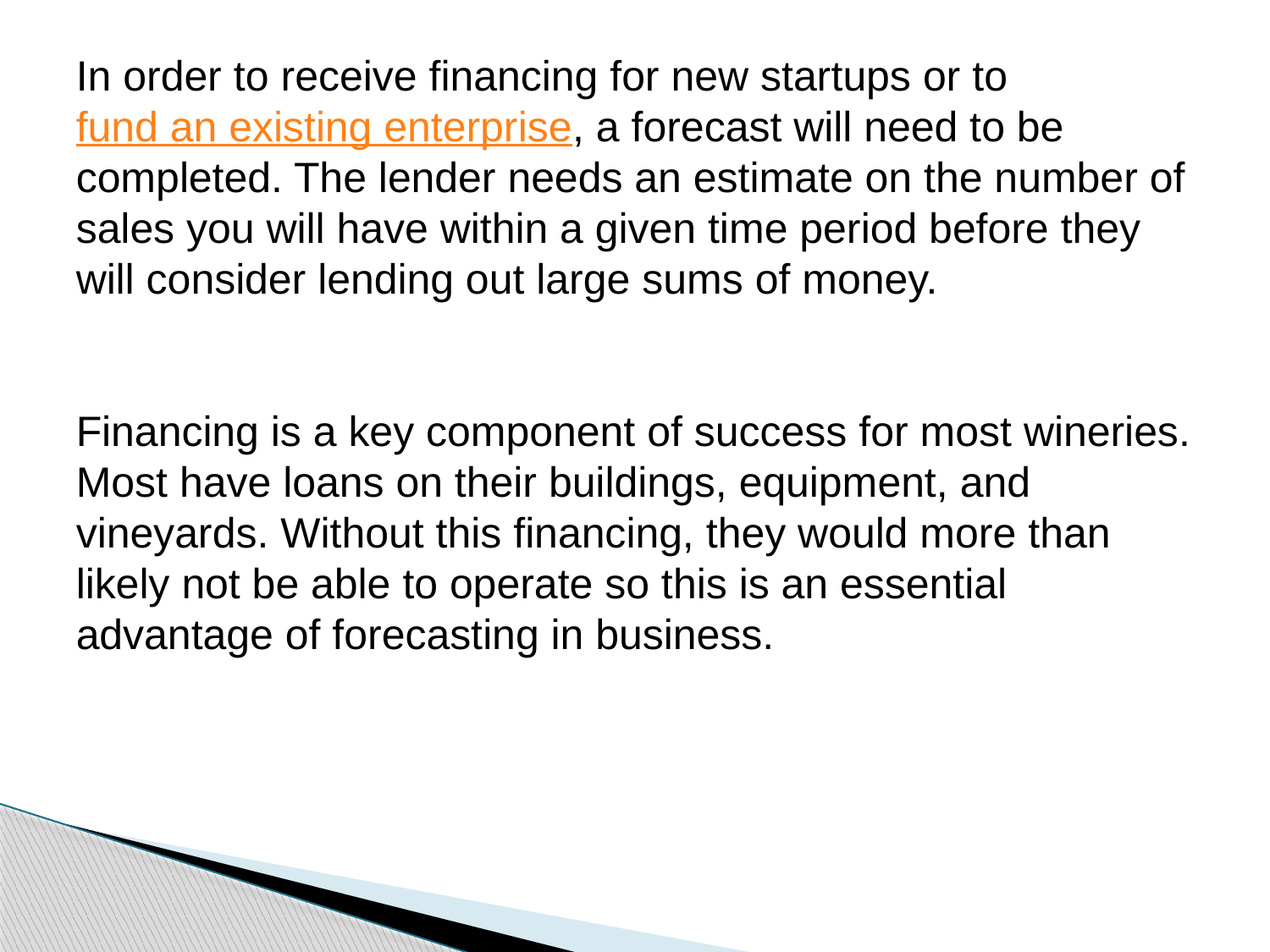

In order to receive financing for new startups or to fund an existing enterprise, a forecast will need to be completed. The lender needs an estimate on the number of sales you will have within a given time period before they will consider lending out large sums of money.

Financing is a key component of success for most wineries. Most have loans on their buildings, equipment, and vineyards. Without this financing, they would more than likely not be able to operate so this is an essential advantage of forecasting in business.